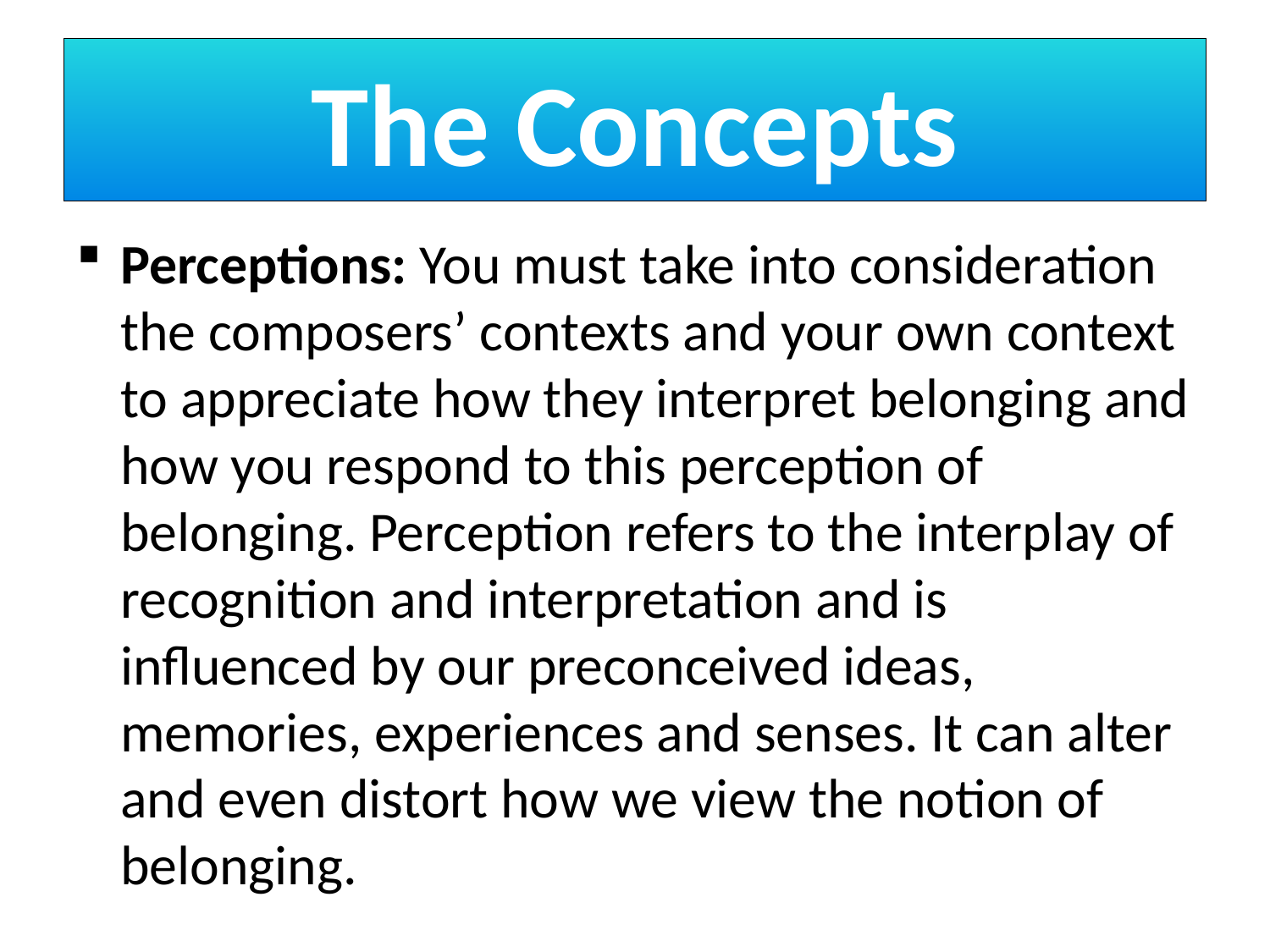

# The Concepts
Perceptions: You must take into consideration the composers’ contexts and your own context to appreciate how they interpret belonging and how you respond to this perception of belonging. Perception refers to the interplay of recognition and interpretation and is influenced by our preconceived ideas, memories, experiences and senses. It can alter and even distort how we view the notion of belonging.